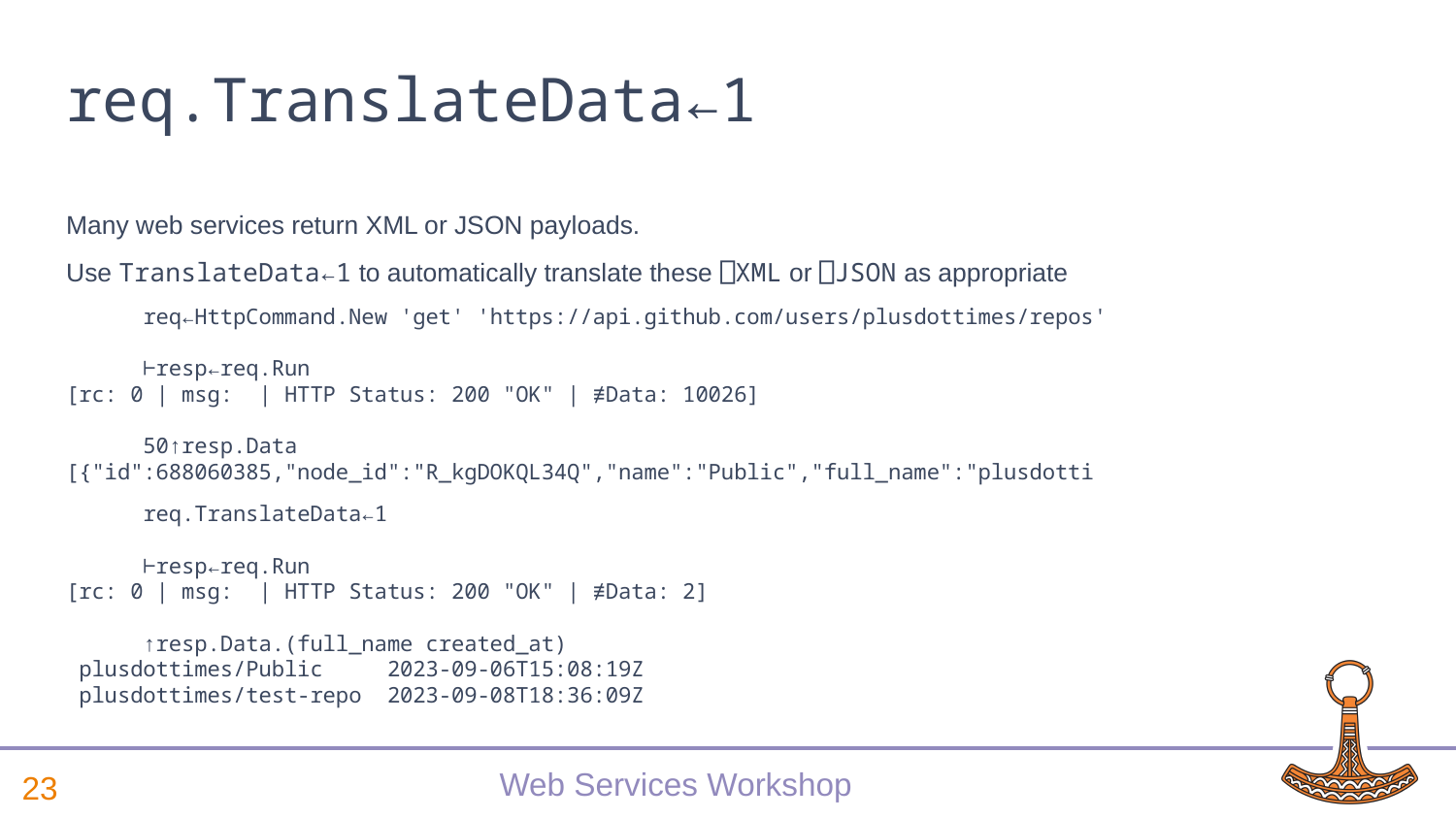

# req.TranslateData←1
Many web services return XML or JSON payloads.
Use TranslateData←1 to automatically translate these ⎕XML or ⎕JSON as appropriate
      req←HttpCommand.New 'get' 'https://api.github.com/users/plusdottimes/repos'
      ⊢resp←req.Run
[rc: 0 | msg:  | HTTP Status: 200 "OK" | ≢Data: 10026]
      50↑resp.Data
[{"id":688060385,"node_id":"R_kgDOKQL34Q","name":"Public","full_name":"plusdotti
      req.TranslateData←1
      ⊢resp←req.Run
[rc: 0 | msg:  | HTTP Status: 200 "OK" | ≢Data: 2]
      ↑resp.Data.(full_name created_at)
 plusdottimes/Public     2023-09-06T15:08:19Z
 plusdottimes/test-repo  2023-09-08T18:36:09Z